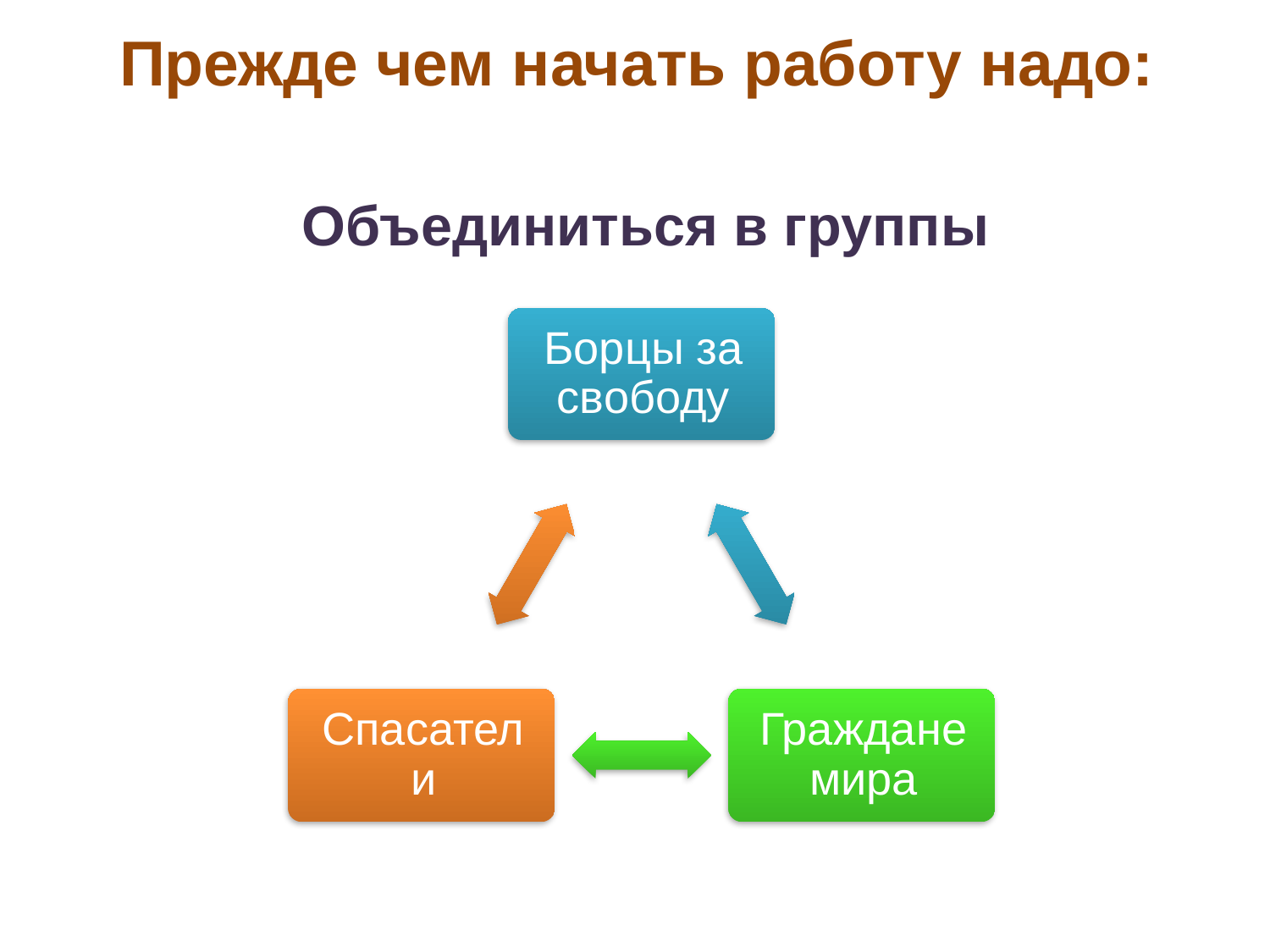

Прежде чем начать работу надо:

Объединиться в группы

Борцы за свободу

Граждане мира

Спасатели